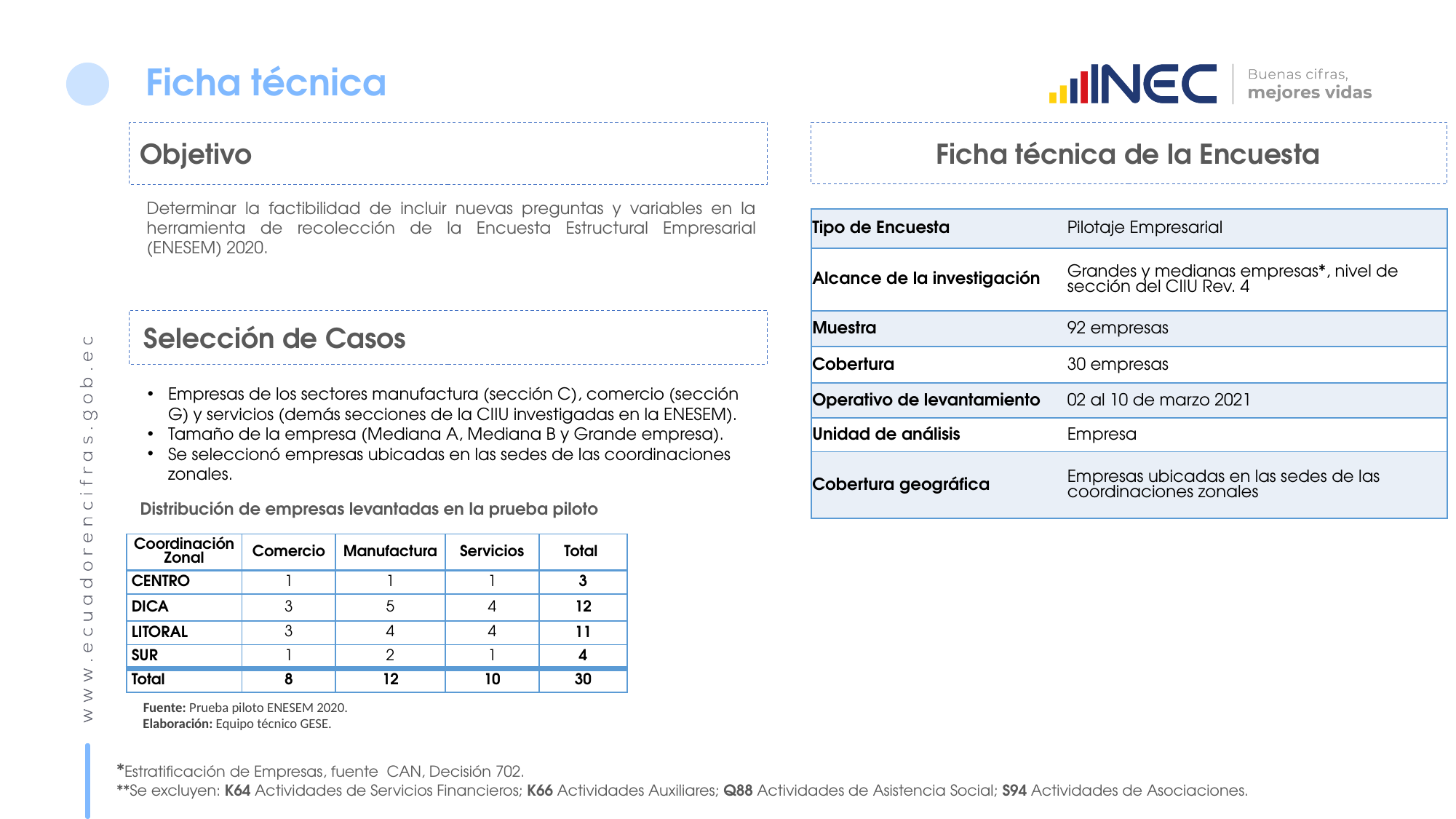

# Ficha técnica
Objetivo
               Ficha técnica de la Encuesta
Determinar la factibilidad de incluir nuevas preguntas y variables en la herramienta de recolección de la Encuesta Estructural Empresarial (ENESEM) 2020.

| Tipo de Encuesta | Pilotaje Empresarial |
| --- | --- |
| Alcance de la investigación | Grandes y medianas empresas\*, nivel de sección del CIIU Rev. 4 |
| Muestra | 92 empresas |
| Cobertura | 30 empresas |
| Operativo de levantamiento | 02 al 10 de marzo 2021 |
| Unidad de análisis | Empresa |
| Cobertura geográfica | Empresas ubicadas en las sedes de las coordinaciones zonales |
Selección de Casos
Empresas de los sectores manufactura (sección C), comercio (sección G) y servicios (demás secciones de la CIIU investigadas en la ENESEM).
Tamaño de la empresa (Mediana A, Mediana B y Grande empresa).
Se seleccionó empresas ubicadas en las sedes de las coordinaciones zonales.
Distribución de empresas levantadas en la prueba piloto

 Fuente: Prueba piloto ENESEM 2020.
 Elaboración: Equipo técnico GESE.
| Coordinación Zonal | Comercio | Manufactura | Servicios | Total |
| --- | --- | --- | --- | --- |
| CENTRO | 1 | 1 | 1 | 3 |
| DICA | 3 | 5 | 4 | 12 |
| LITORAL | 3 | 4 | 4 | 11 |
| SUR | 1 | 2 | 1 | 4 |
| Total | 8 | 12 | 10 | 30 |
*Estratificación de Empresas, fuente  CAN, Decisión 702.
**Se excluyen: K64 Actividades de Servicios Financieros; K66 Actividades Auxiliares; Q88 Actividades de Asistencia Social; S94 Actividades de Asociaciones.